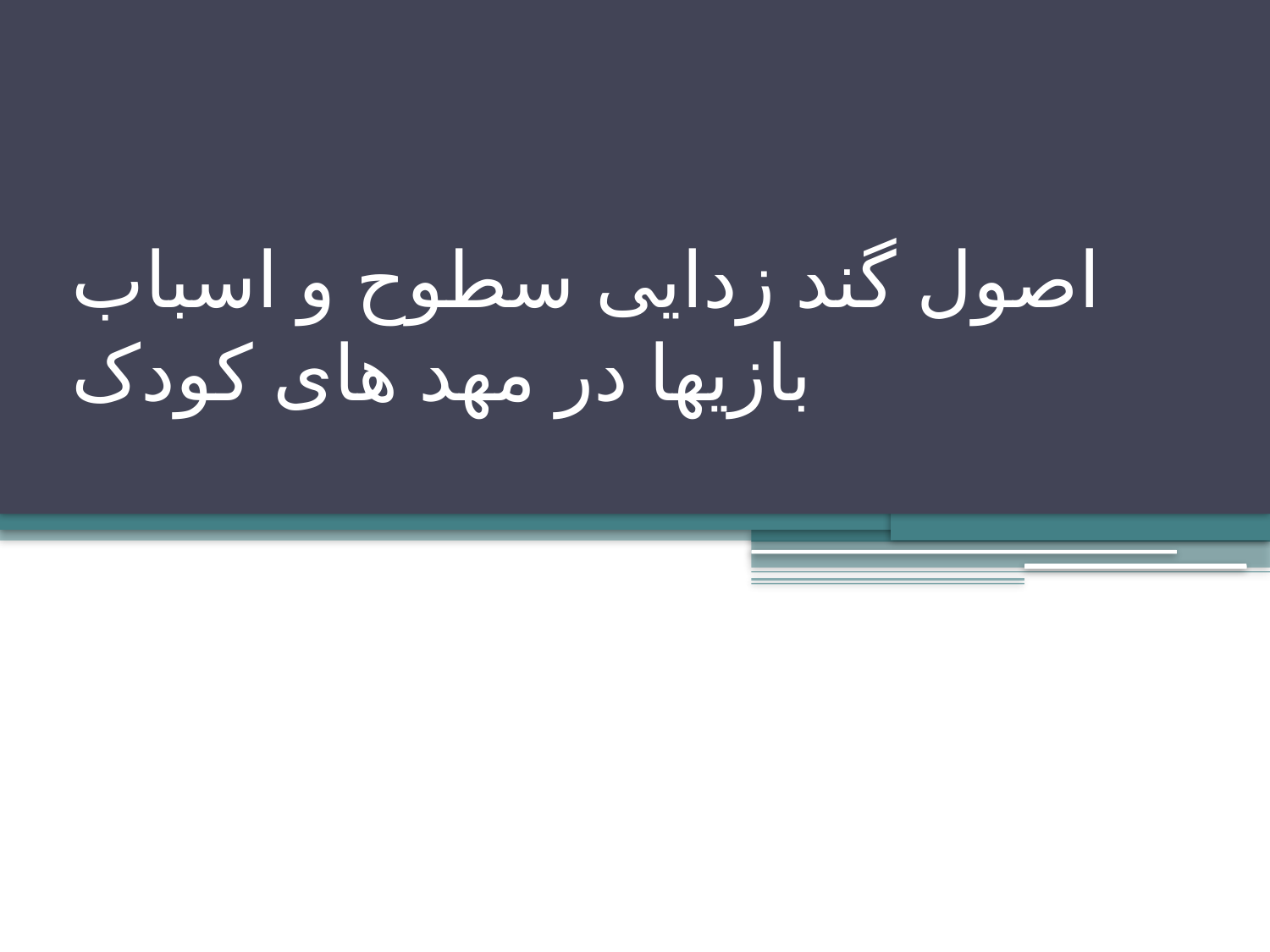

# اصول گند زدایی سطوح و اسباب بازیها در مهد های کودک